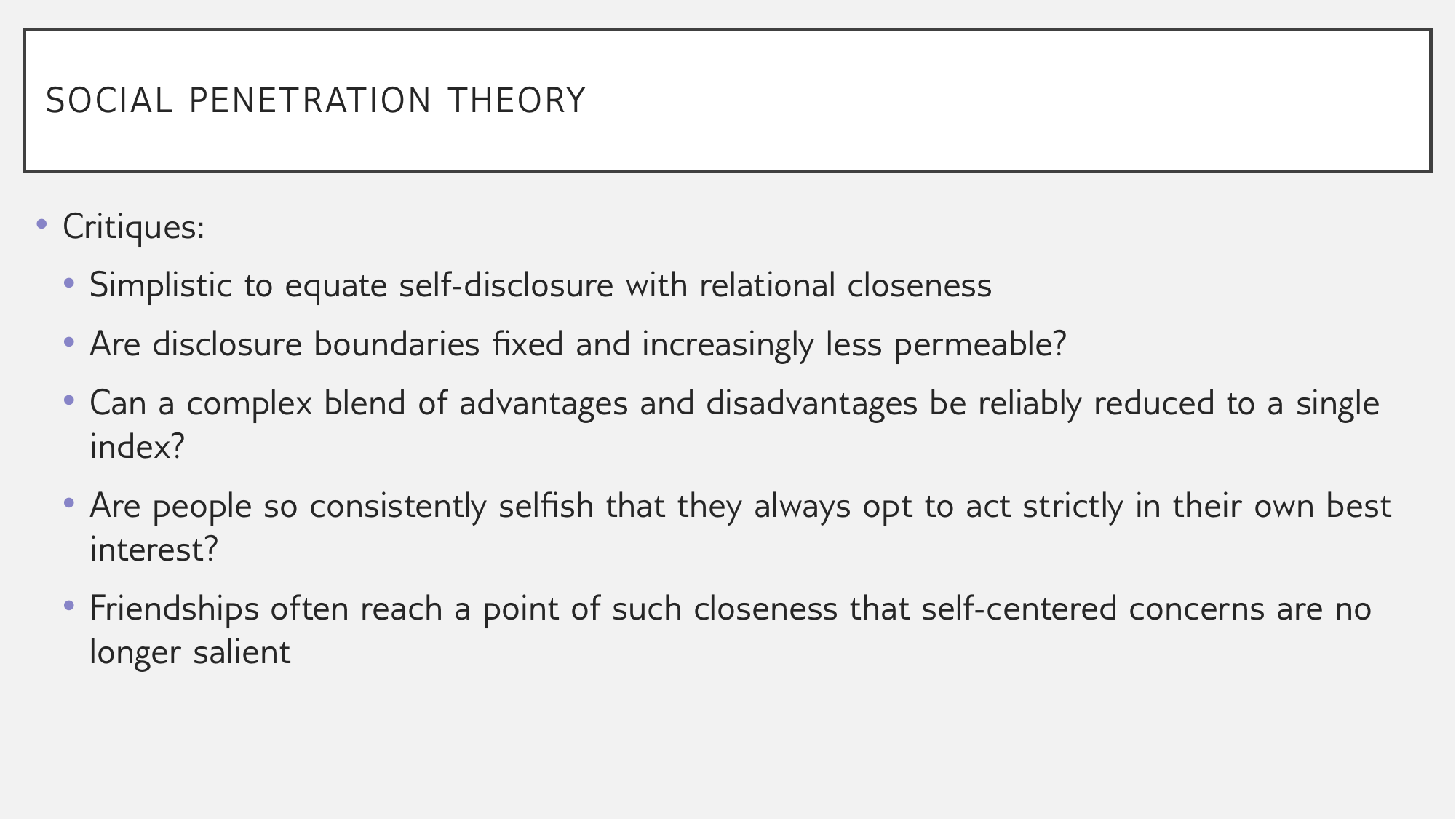

# Social Penetration Theory
Critiques:
Simplistic to equate self-disclosure with relational closeness
Are disclosure boundaries fixed and increasingly less permeable?
Can a complex blend of advantages and disadvantages be reliably reduced to a single index?
Are people so consistently selfish that they always opt to act strictly in their own best interest?
Friendships often reach a point of such closeness that self-centered concerns are no longer salient